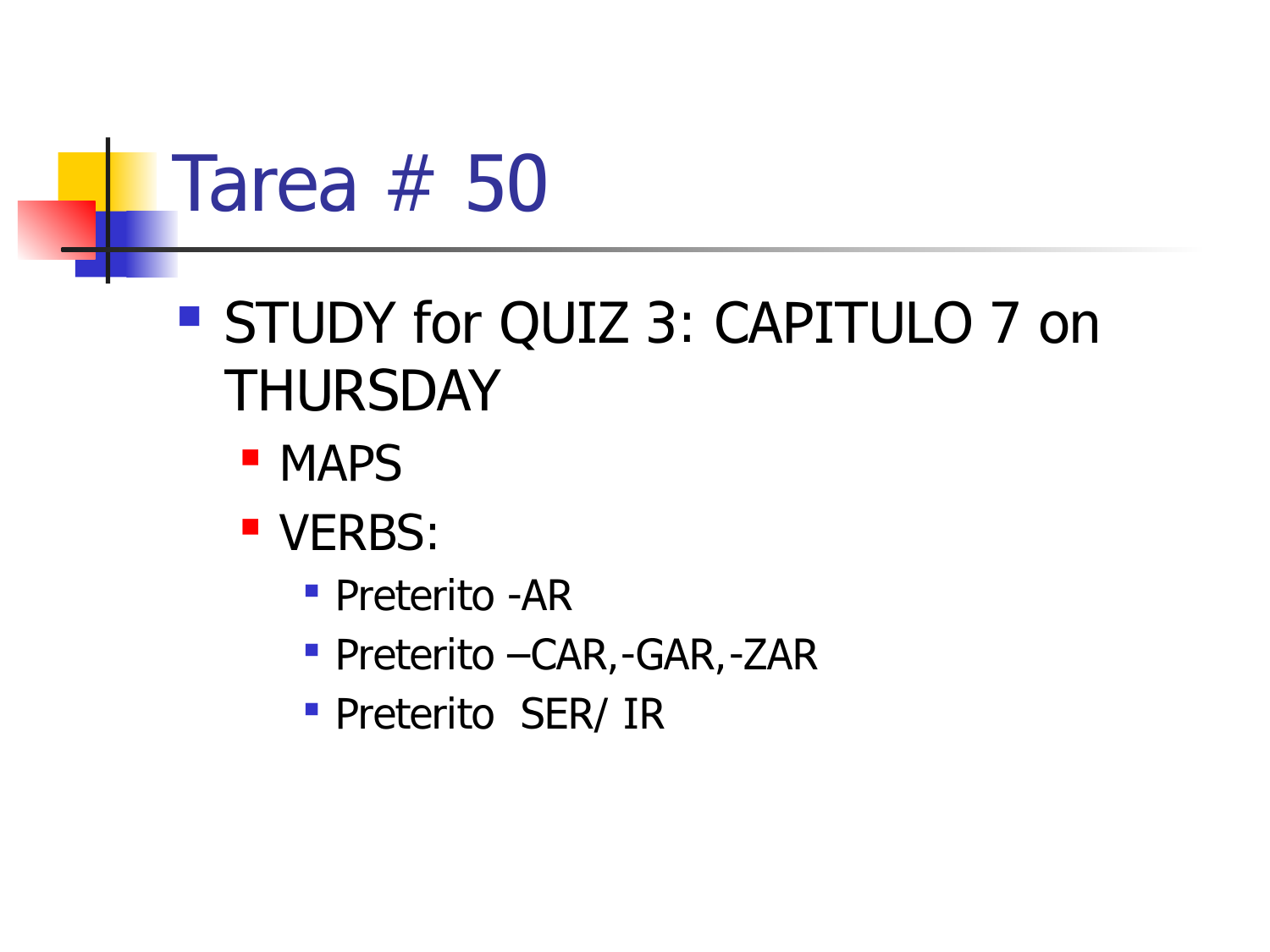

# Tarea # 50
STUDY for QUIZ 3: CAPITULO 7 on THURSDAY
MAPS
VERBS:
Preterito -AR
Preterito –CAR,-GAR,-ZAR
Preterito  SER/ IR